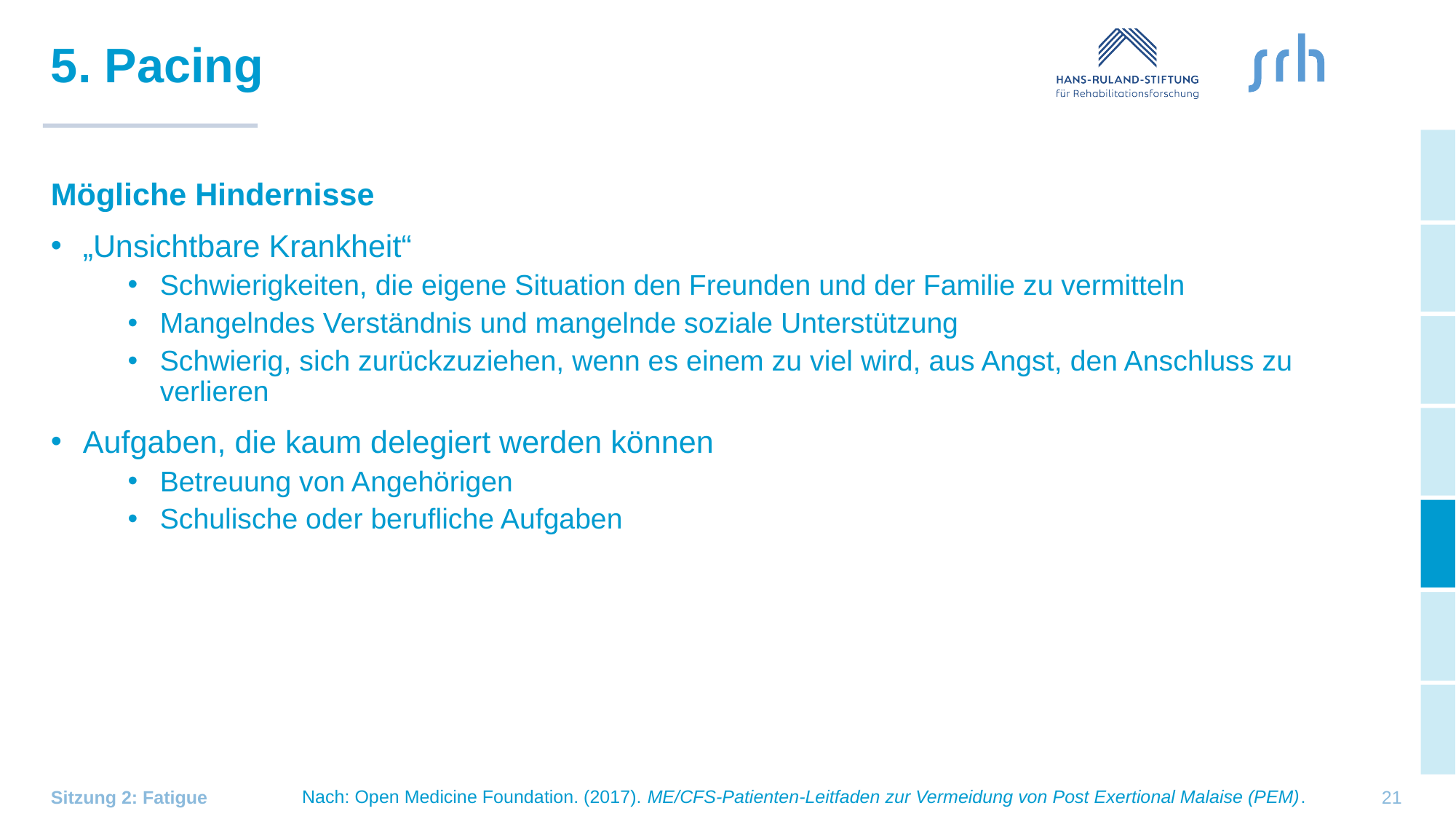

# 5. Pacing
Mögliche Hindernisse
„Unsichtbare Krankheit“
Schwierigkeiten, die eigene Situation den Freunden und der Familie zu vermitteln
Mangelndes Verständnis und mangelnde soziale Unterstützung
Schwierig, sich zurückzuziehen, wenn es einem zu viel wird, aus Angst, den Anschluss zu verlieren
Aufgaben, die kaum delegiert werden können
Betreuung von Angehörigen
Schulische oder berufliche Aufgaben

Nach: Open Medicine Foundation. (2017). ME/CFS-Patienten-Leitfaden zur Vermeidung von Post Exertional Malaise (PEM).
21
Sitzung 2: Fatigue